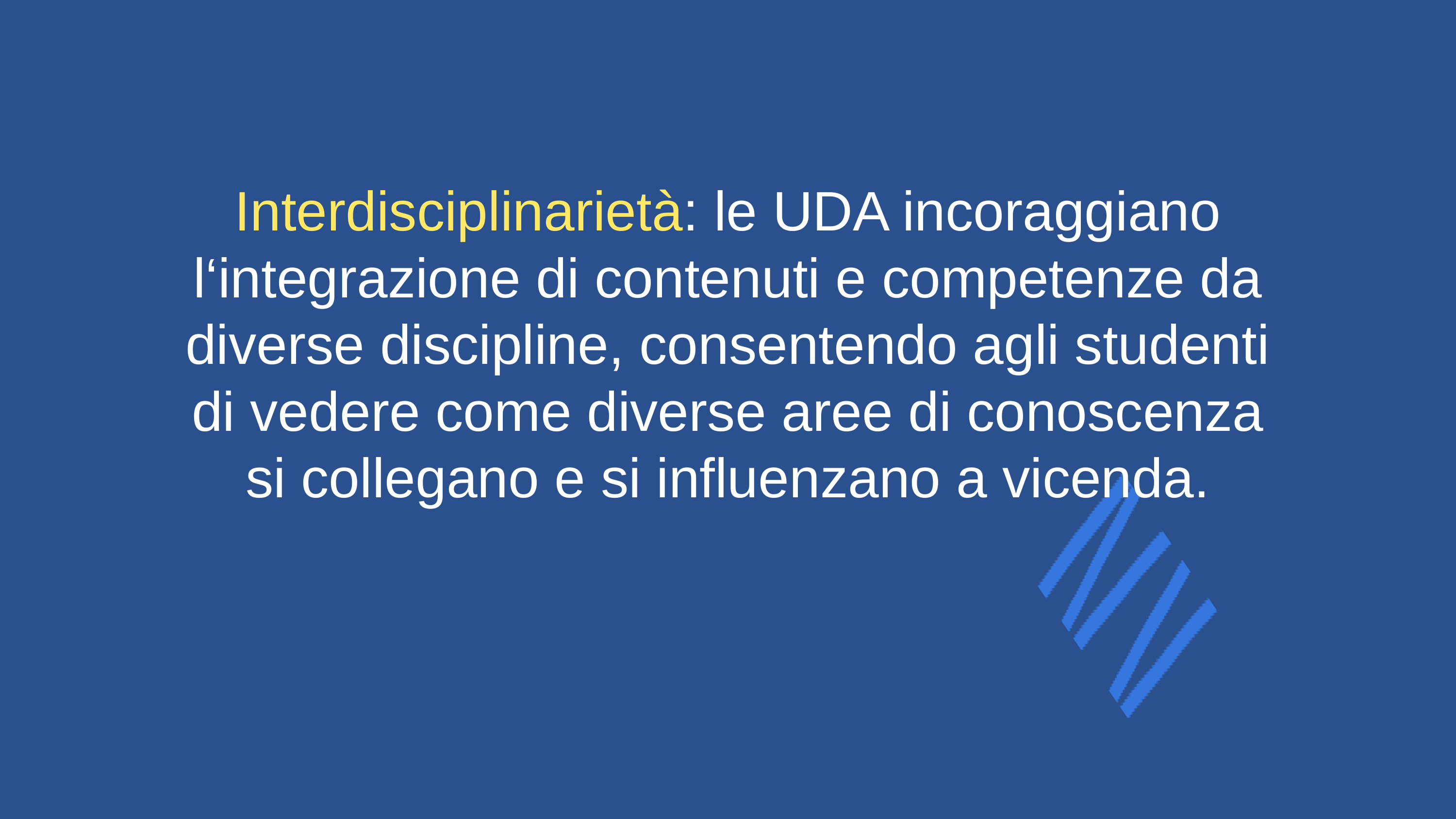

Interdisciplinarietà: le UDA incoraggiano l‘integrazione di contenuti e competenze da diverse discipline, consentendo agli studenti di vedere come diverse aree di conoscenza si collegano e si influenzano a vicenda.